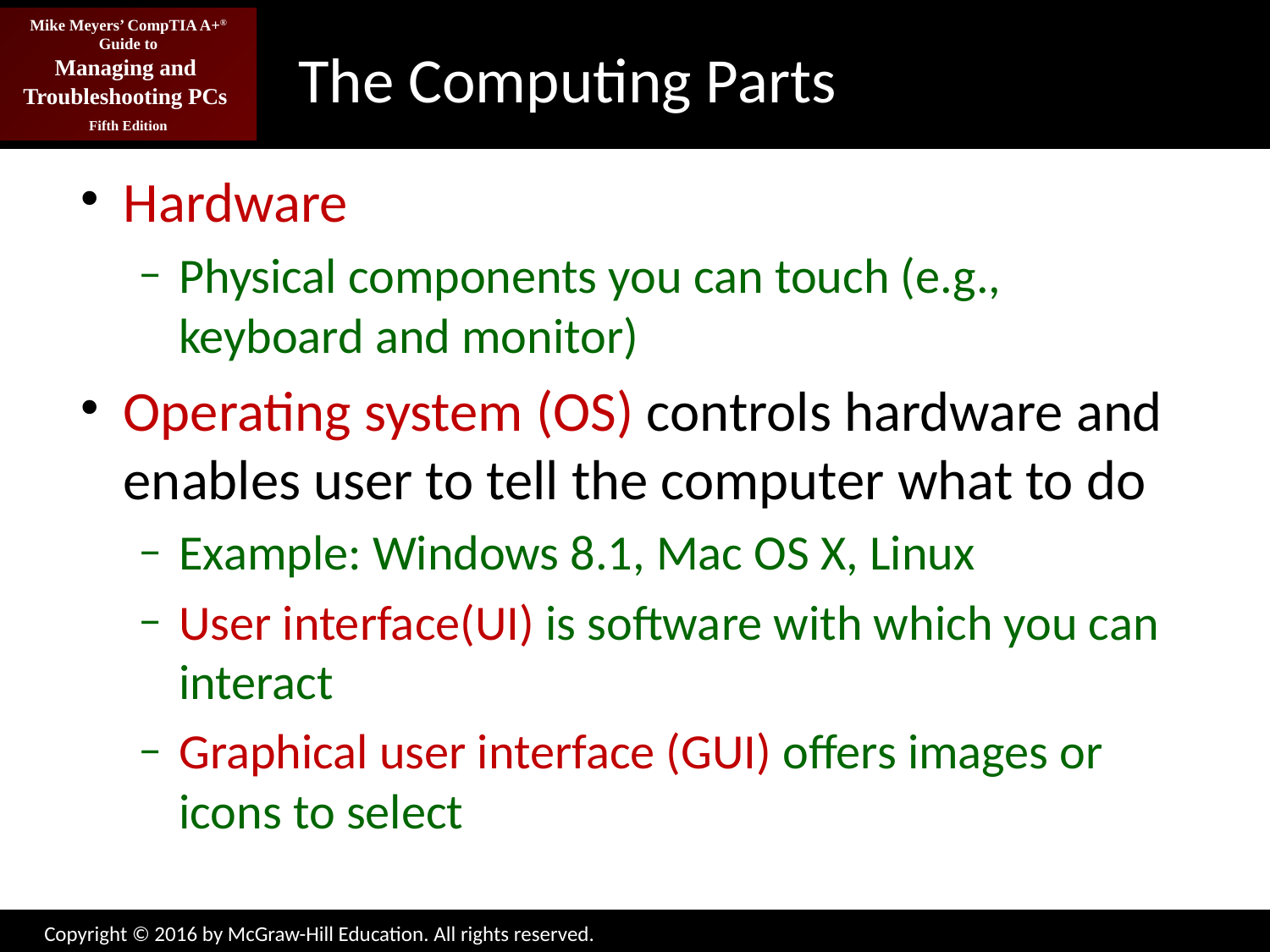

# The Computing Parts
Hardware
Physical components you can touch (e.g., keyboard and monitor)
Operating system (OS) controls hardware and enables user to tell the computer what to do
Example: Windows 8.1, Mac OS X, Linux
User interface(UI) is software with which you can interact
Graphical user interface (GUI) offers images or icons to select